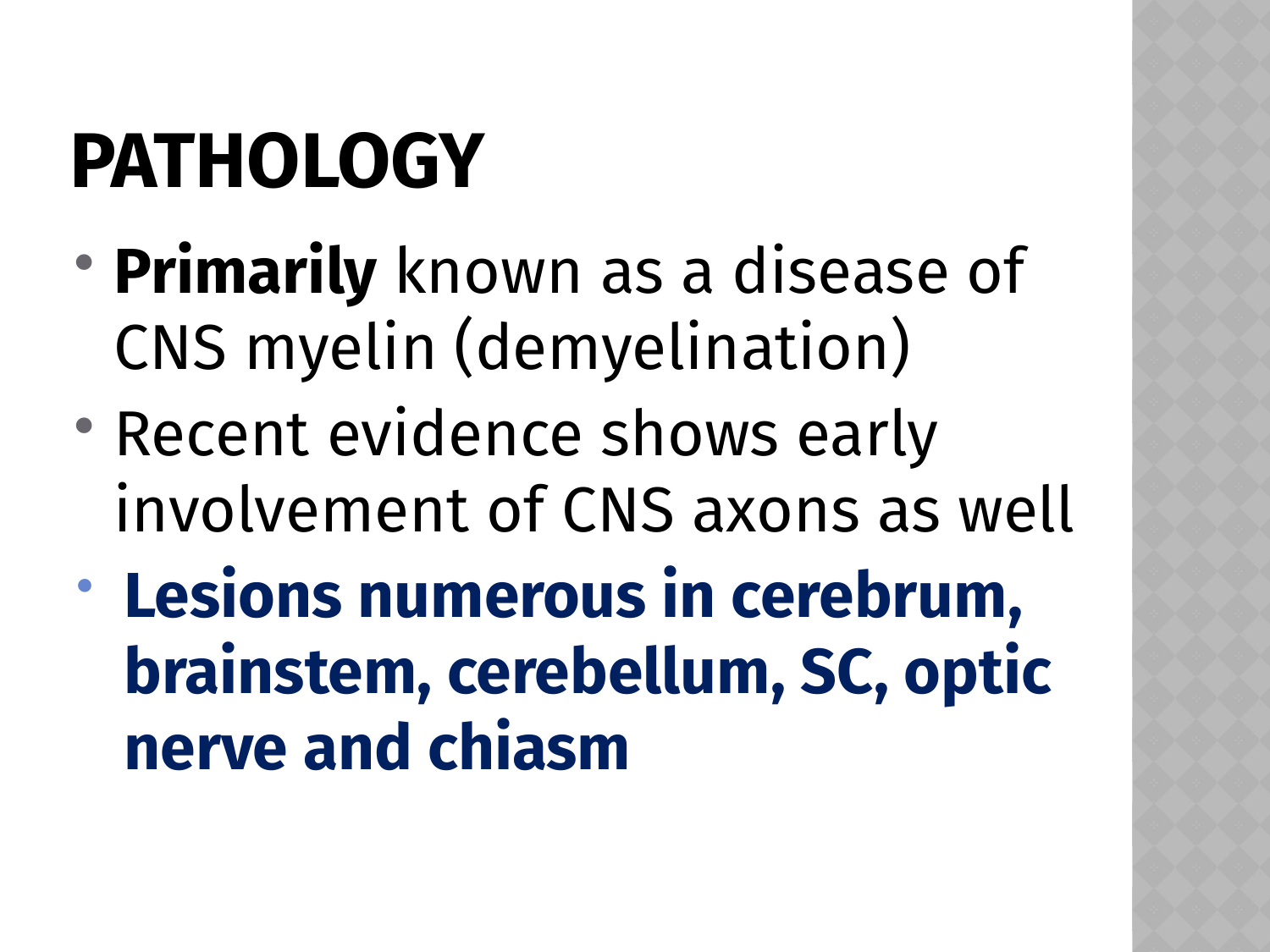

# Pathology
Primarily known as a disease of CNS myelin (demyelination)
Recent evidence shows early involvement of CNS axons as well
Lesions numerous in cerebrum, brainstem, cerebellum, SC, optic nerve and chiasm